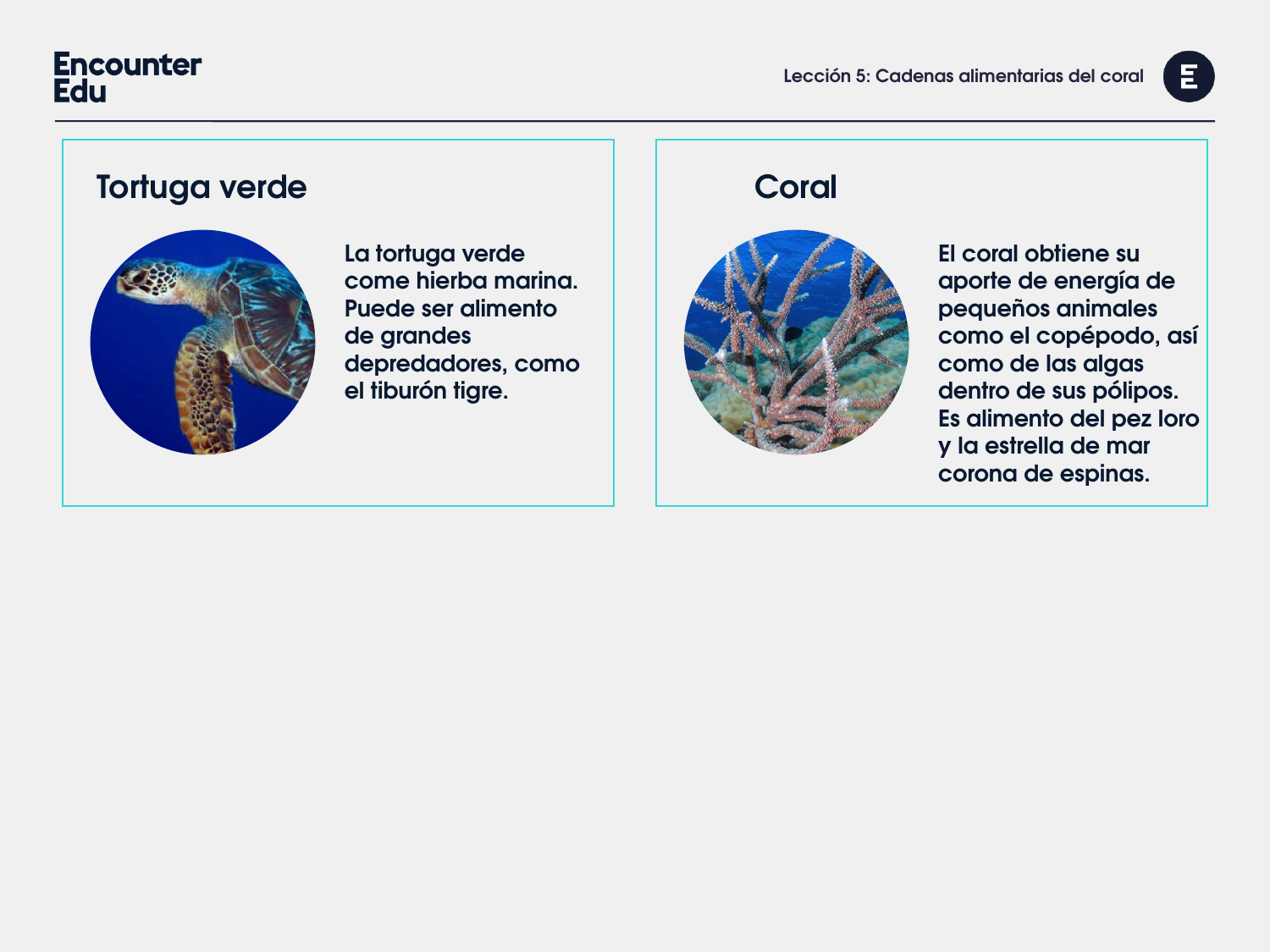

# Lección 5: Cadenas alimentarias del coral

Tortuga verde
Coral

La tortuga verde come hierba marina. Puede ser alimento de grandes depredadores, como el tiburón tigre.
El coral obtiene su aporte de energía de pequeños animales como el copépodo, así como de las algas dentro de sus pólipos. Es alimento del pez loro y la estrella de mar corona de espinas.